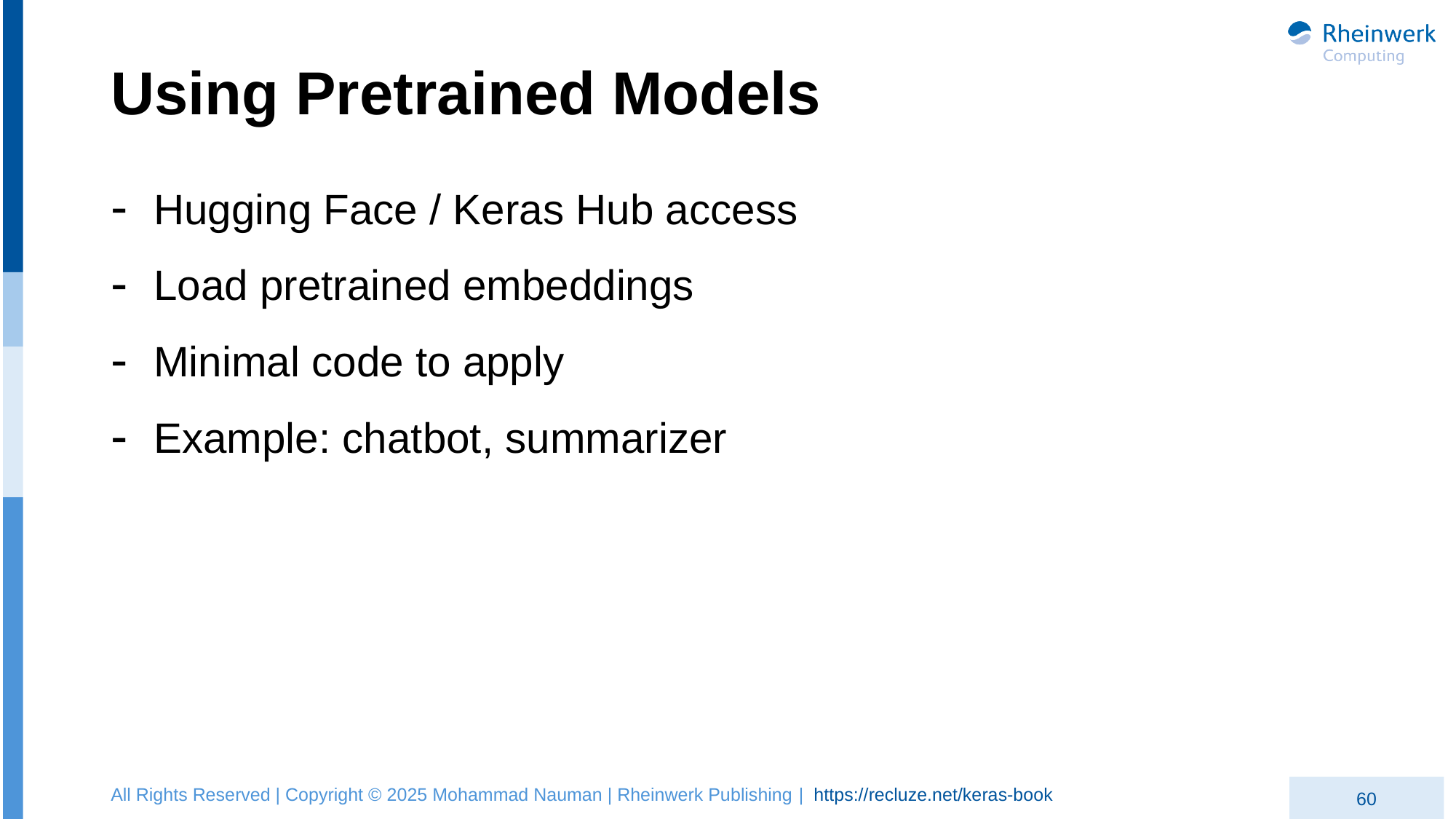

# Using Pretrained Models
Hugging Face / Keras Hub access
Load pretrained embeddings
Minimal code to apply
Example: chatbot, summarizer